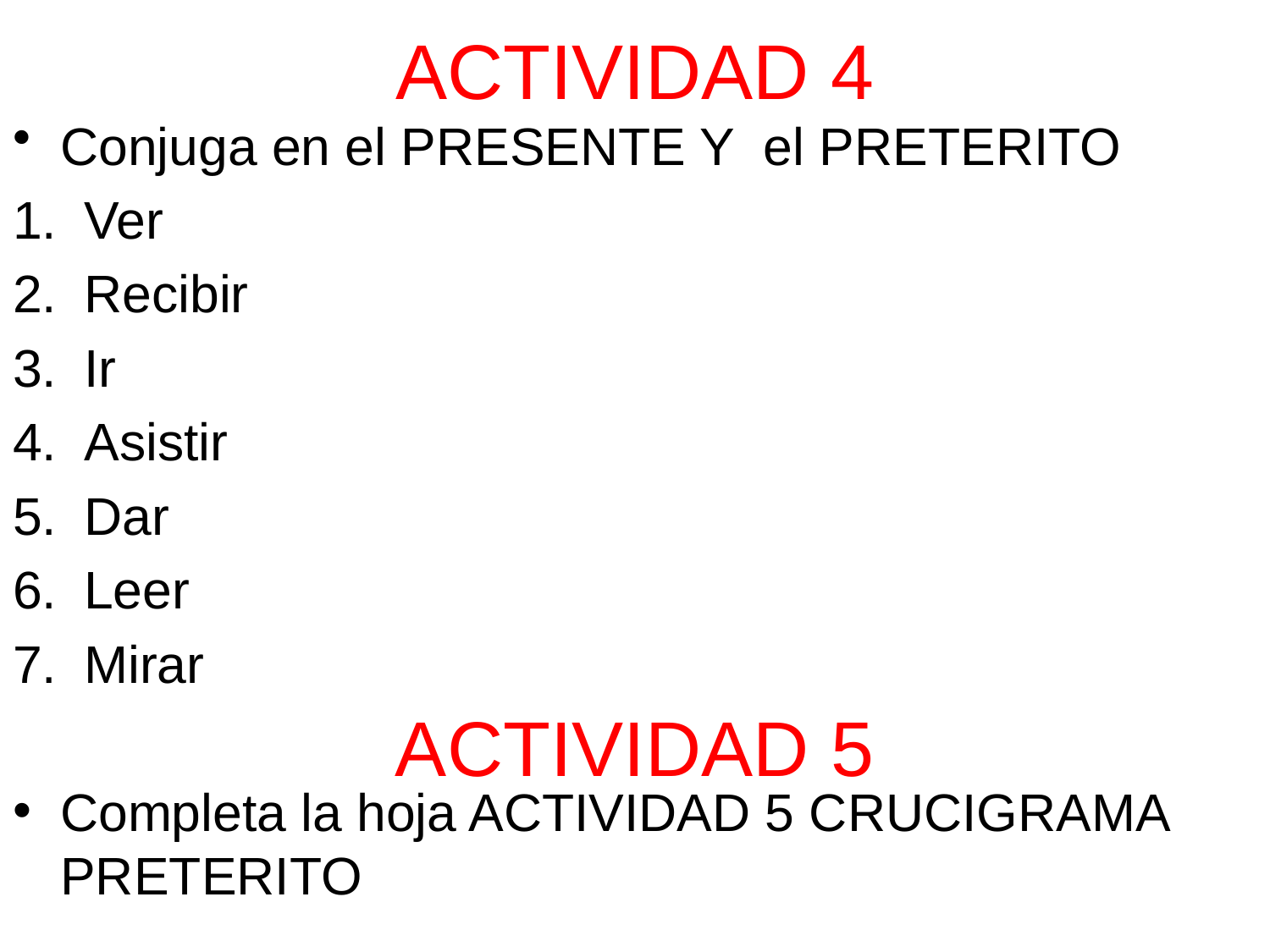

# ACTIVIDAD 4
Conjuga en el PRESENTE Y  el PRETERITO
Ver
Recibir
Ir
Asistir
Dar
Leer
Mirar

Completa la hoja ACTIVIDAD 5 CRUCIGRAMA PRETERITO
ACTIVIDAD 5